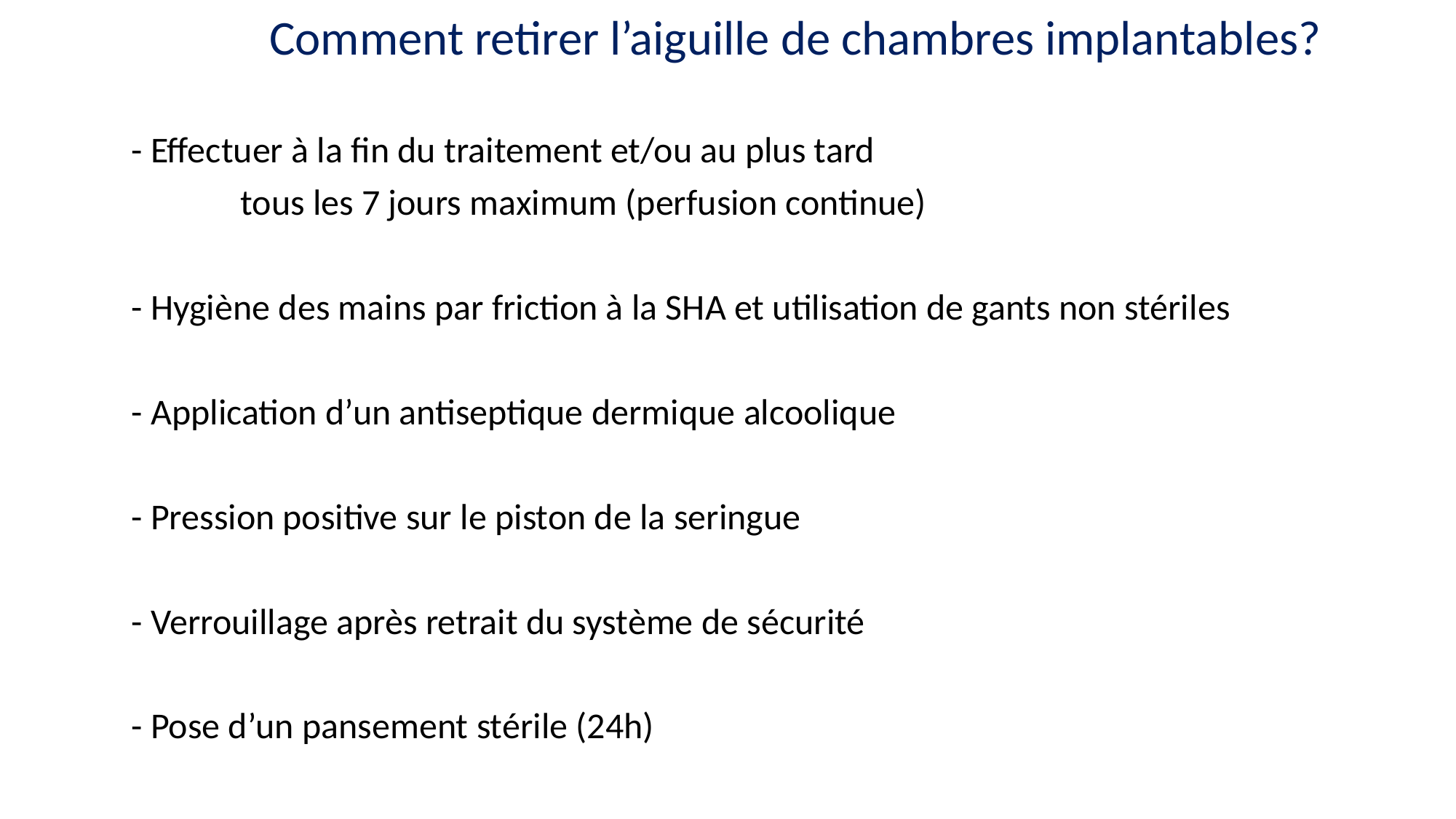

Comment retirer l’aiguille de chambres implantables?
- Effectuer à la fin du traitement et/ou au plus tard
	tous les 7 jours maximum (perfusion continue)

- Hygiène des mains par friction à la SHA et utilisation de gants non stériles

- Application d’un antiseptique dermique alcoolique

- Pression positive sur le piston de la seringue

- Verrouillage après retrait du système de sécurité

- Pose d’un pansement stérile (24h)